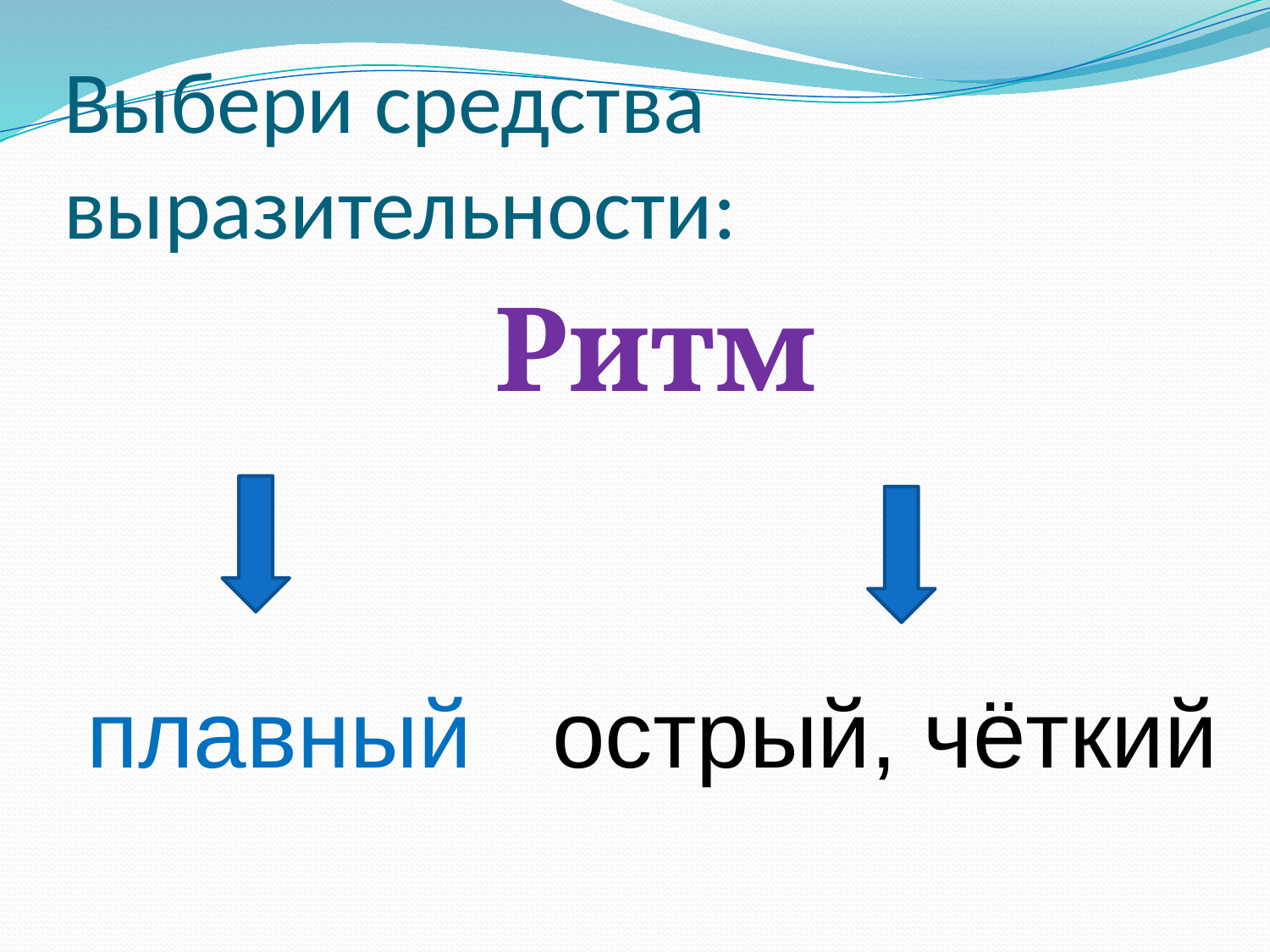

# Выбери средства выразительности:
				Ритм

плавный
острый, чёткий